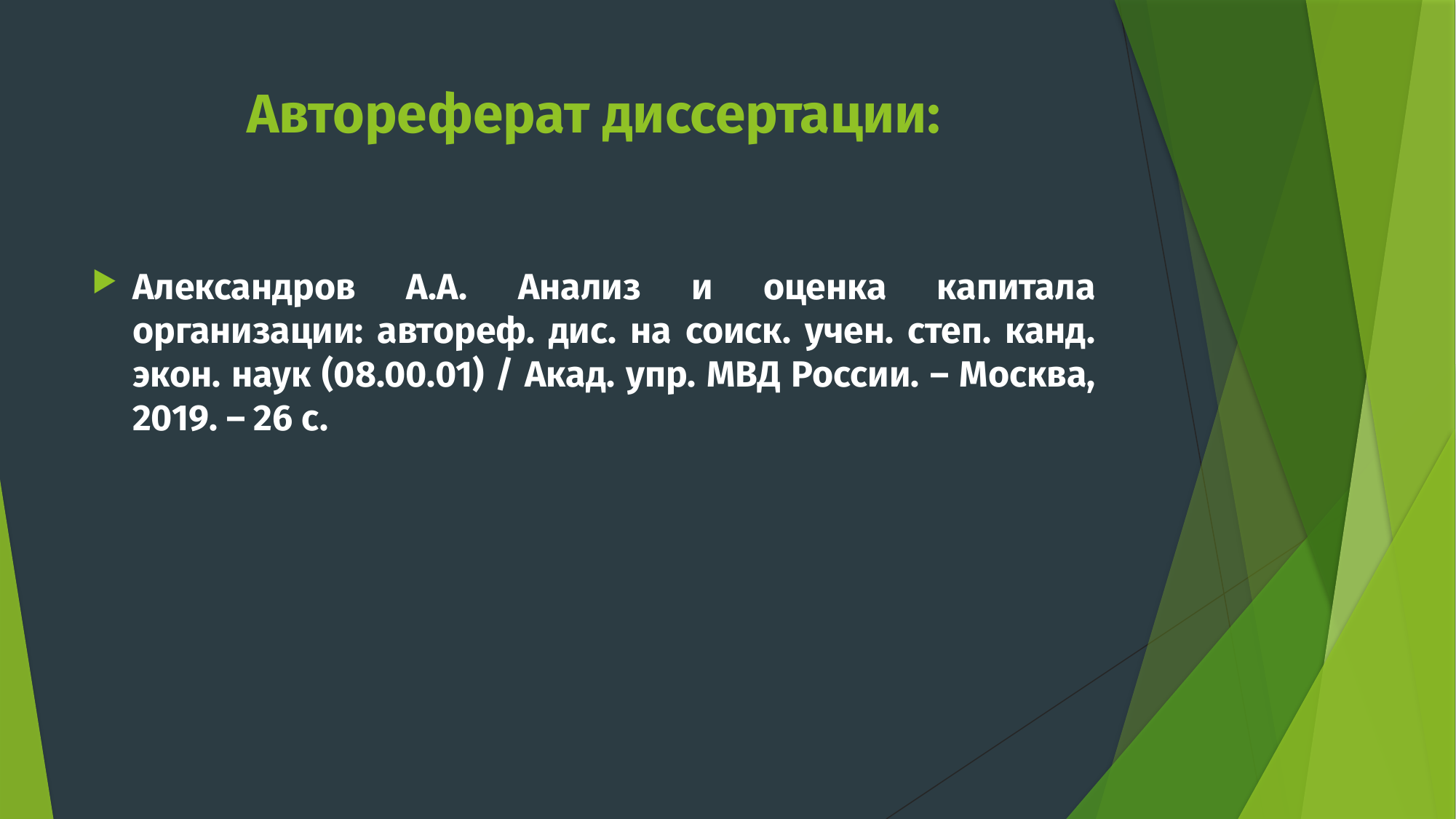

# Автореферат диссертации:
Александров А.А. Анализ и оценка капитала организации: автореф. дис. на соиск. учен. степ. канд. экон. наук (08.00.01) / Акад. упр. МВД России. – Москва, 2019. – 26 с.